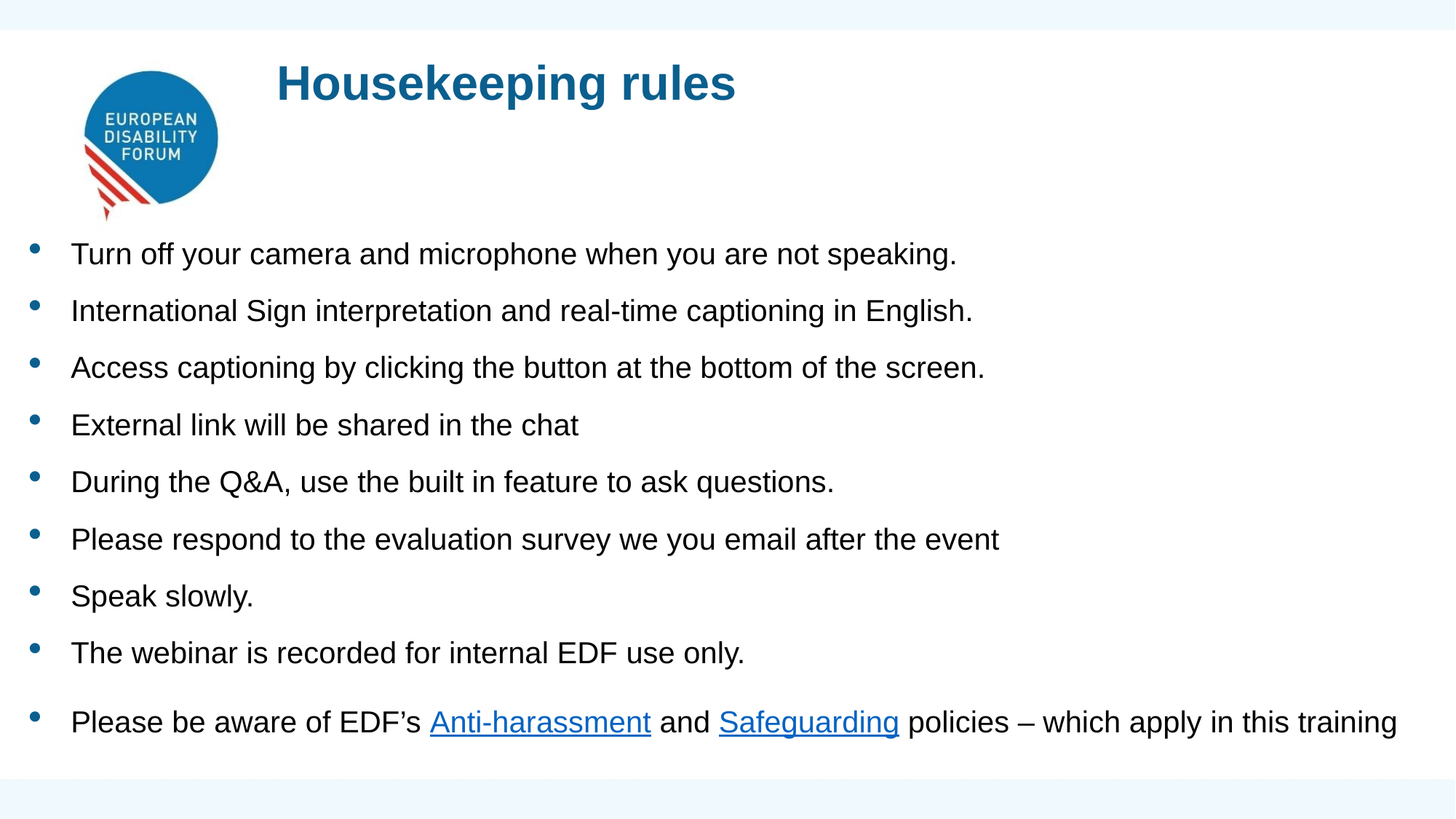

Housekeeping rules
Housekeeping rules
Turn off your camera and microphone when you are not speaking.
International Sign interpretation and real-time captioning in English.
Access captioning by clicking the button at the bottom of the screen.
External link will be shared in the chat
During the Q&A, use the built in feature to ask questions.
Please respond to the evaluation survey we you email after the event
Speak slowly.
The webinar is recorded for internal EDF use only.
Please be aware of EDF’s Anti-harassment and Safeguarding policies – which apply in this training